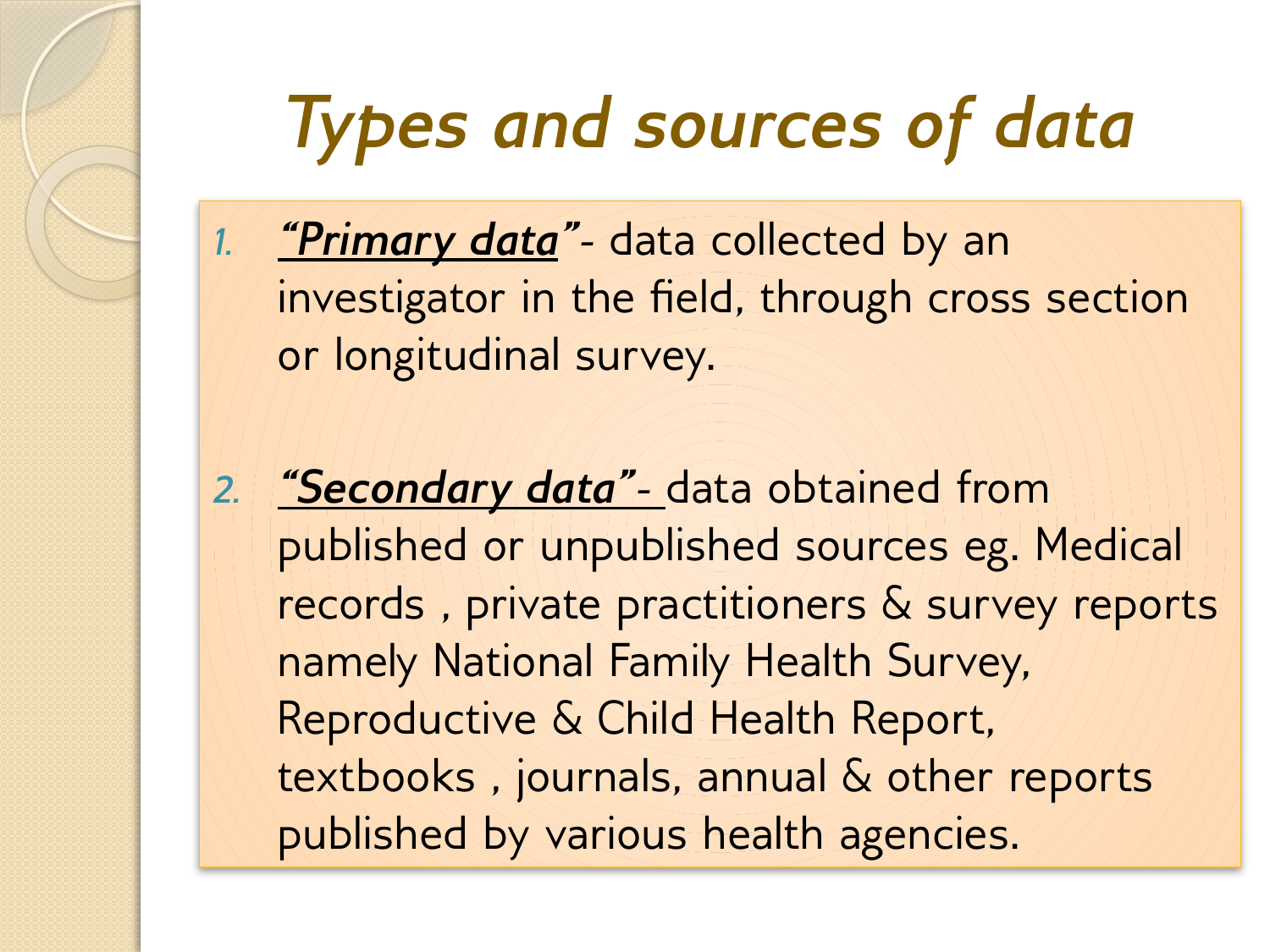

# Types and sources of data
“Primary data”- data collected by an investigator in the field, through cross section or longitudinal survey.

“Secondary data”- data obtained from published or unpublished sources eg. Medical records , private practitioners & survey reports namely National Family Health Survey, Reproductive & Child Health Report, textbooks , journals, annual & other reports published by various health agencies.